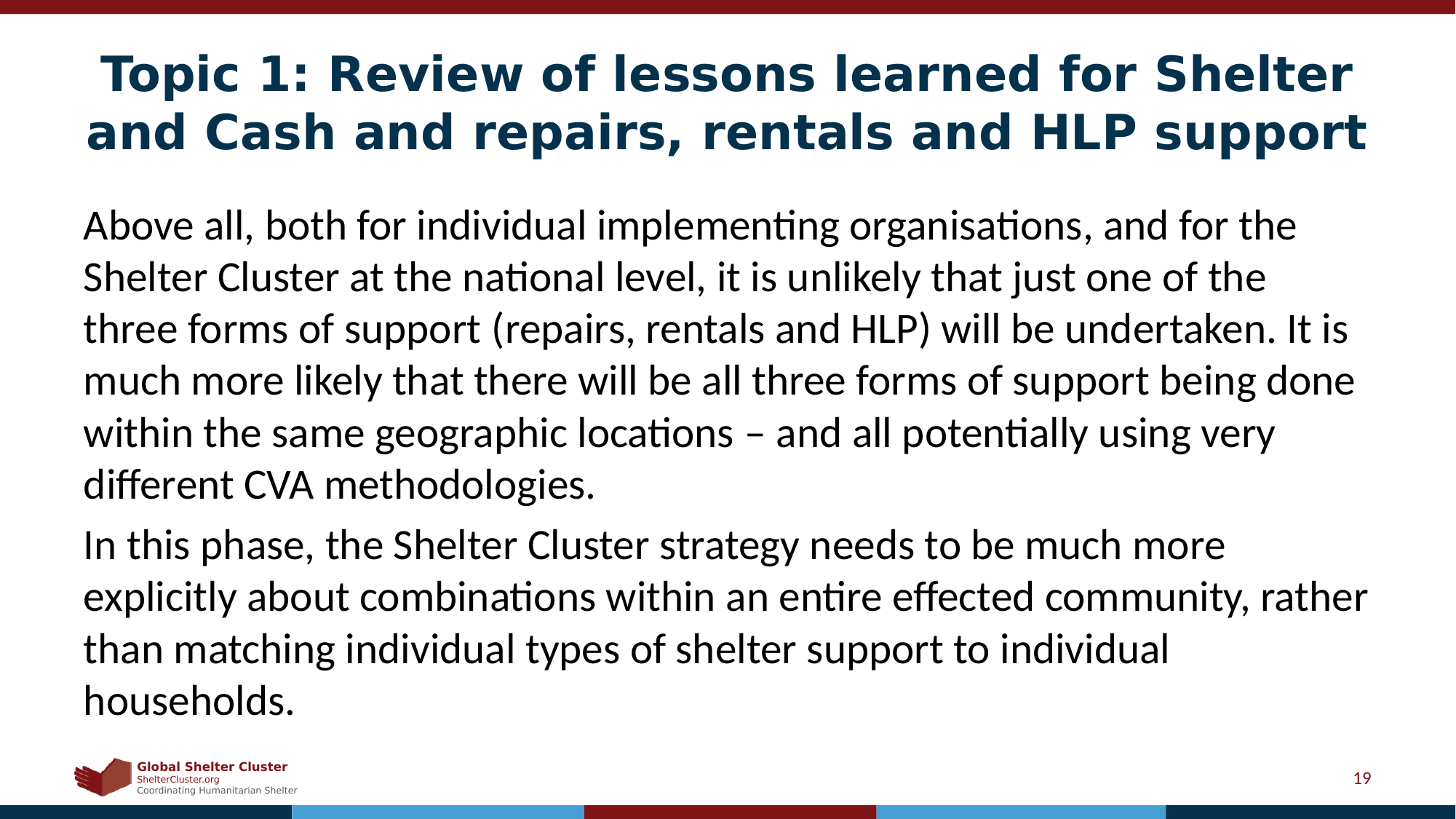

# Topic 1: Review of lessons learned for Shelter and Cash and repairs, rentals and HLP support
Above all, both for individual implementing organisations, and for the Shelter Cluster at the national level, it is unlikely that just one of the three forms of support (repairs, rentals and HLP) will be undertaken. It is much more likely that there will be all three forms of support being done within the same geographic locations – and all potentially using very different CVA methodologies.
In this phase, the Shelter Cluster strategy needs to be much more explicitly about combinations within an entire effected community, rather than matching individual types of shelter support to individual households.
19